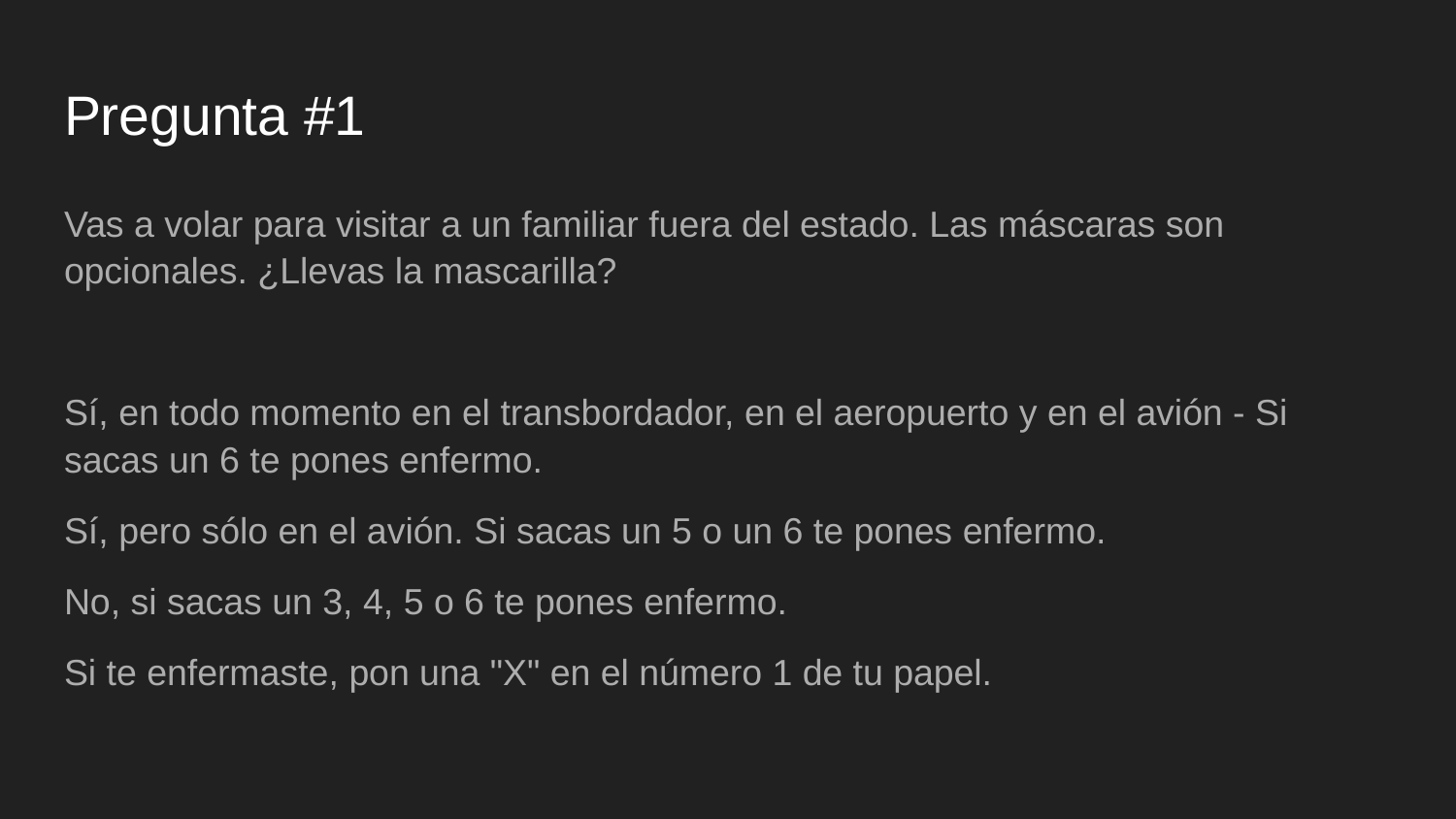

# Pregunta #1
Vas a volar para visitar a un familiar fuera del estado. Las máscaras son opcionales. ¿Llevas la mascarilla?

Sí, en todo momento en el transbordador, en el aeropuerto y en el avión - Si sacas un 6 te pones enfermo.
Sí, pero sólo en el avión. Si sacas un 5 o un 6 te pones enfermo.
No, si sacas un 3, 4, 5 o 6 te pones enfermo.
Si te enfermaste, pon una "X" en el número 1 de tu papel.